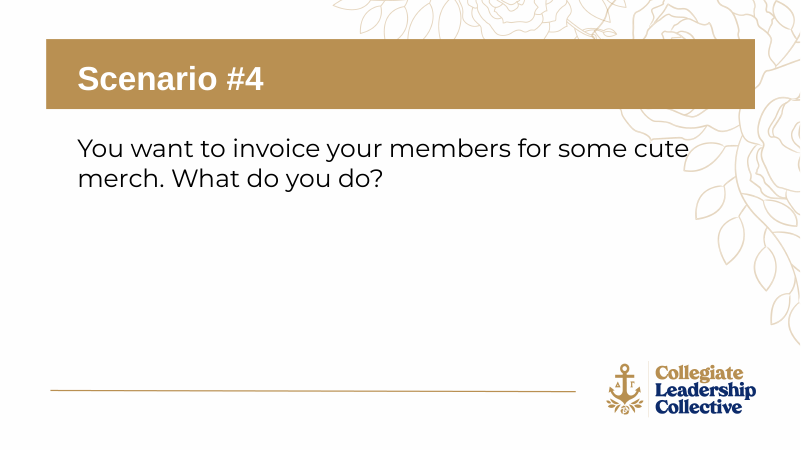

Scenario #4
You want to invoice your members for some cute merch. What do you do?